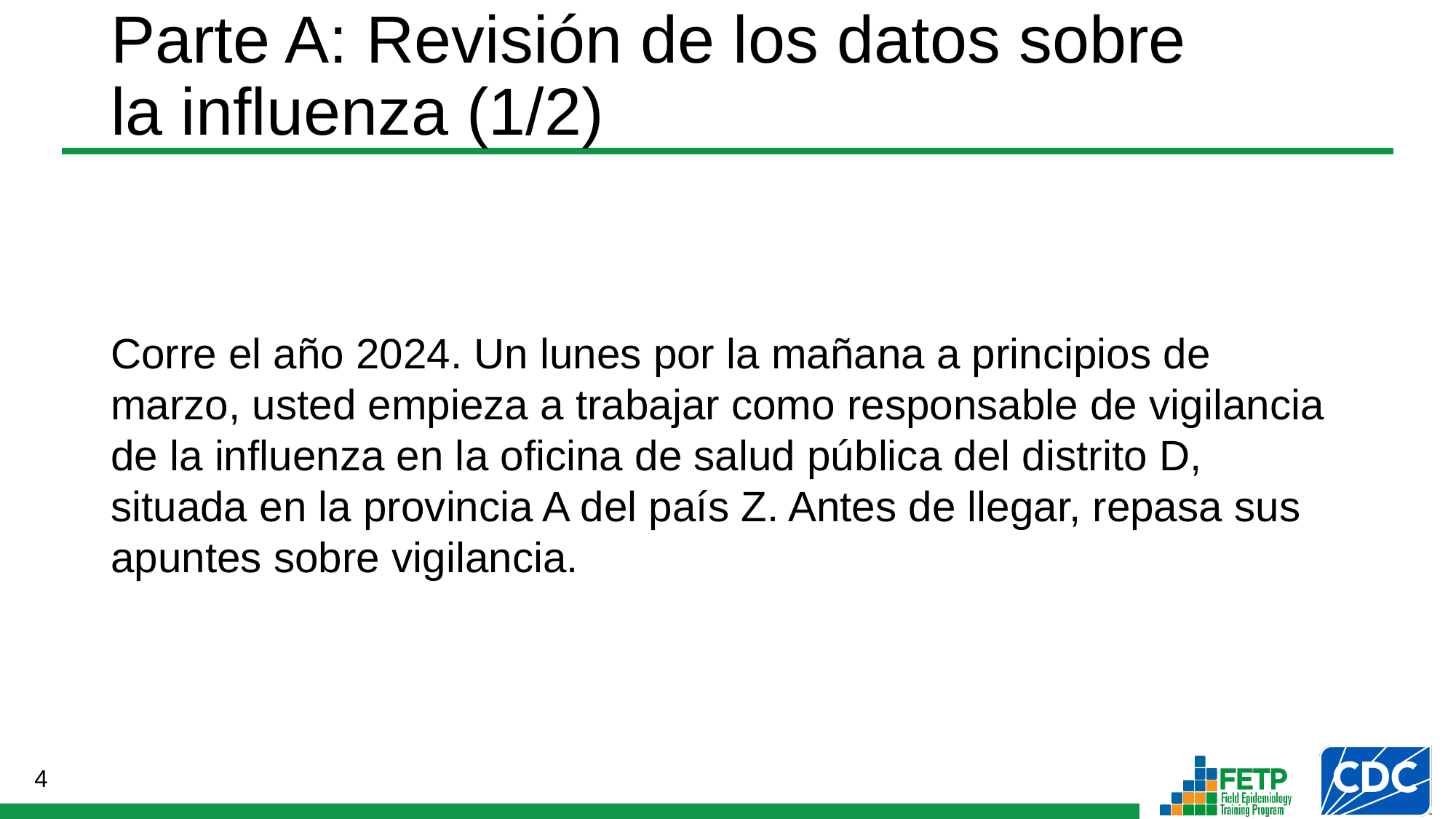

# Parte A: Revisión de los datos sobre la influenza (1/2)
Corre el año 2024. Un lunes por la mañana a principios de marzo, usted empieza a trabajar como responsable de vigilancia de la influenza en la oficina de salud pública del distrito D, situada en la provincia A del país Z. Antes de llegar, repasa sus apuntes sobre vigilancia.